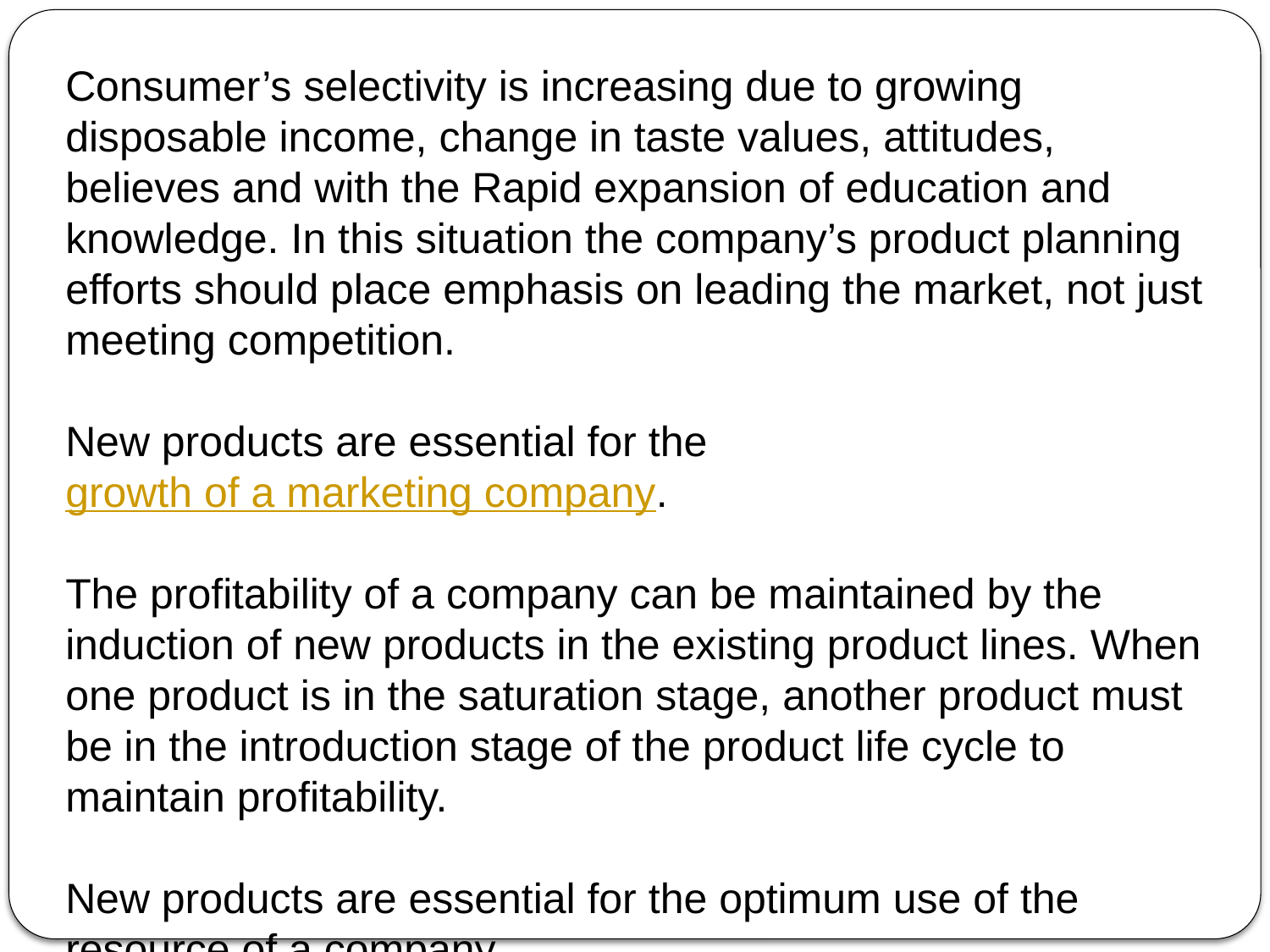

Consumer’s selectivity is increasing due to growing disposable income, change in taste values, attitudes, believes and with the Rapid expansion of education and knowledge. In this situation the company’s product planning efforts should place emphasis on leading the market, not just meeting competition.

New products are essential for the growth of a marketing company.

The profitability of a company can be maintained by the induction of new products in the existing product lines. When one product is in the saturation stage, another product must be in the introduction stage of the product life cycle to maintain profitability.

New products are essential for the optimum use of the resource of a company